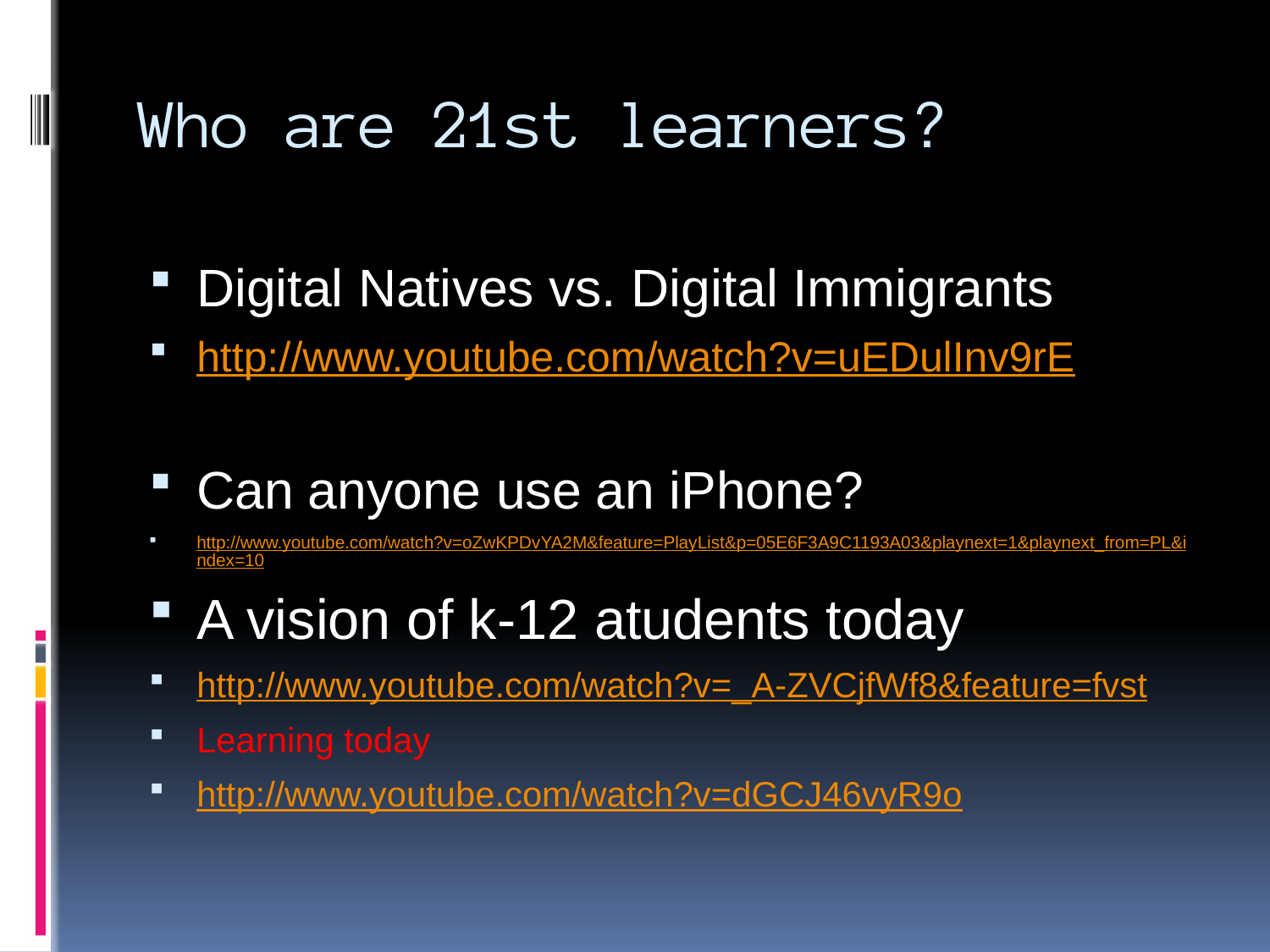

# Who are 21st learners?
Digital Natives vs. Digital Immigrants
http://www.youtube.com/watch?v=uEDulInv9rE

Can anyone use an iPhone?
http://www.youtube.com/watch?v=oZwKPDvYA2M&feature=PlayList&p=05E6F3A9C1193A03&playnext=1&playnext_from=PL&index=10
A vision of k-12 atudents today
http://www.youtube.com/watch?v=_A-ZVCjfWf8&feature=fvst
Learning today
http://www.youtube.com/watch?v=dGCJ46vyR9o